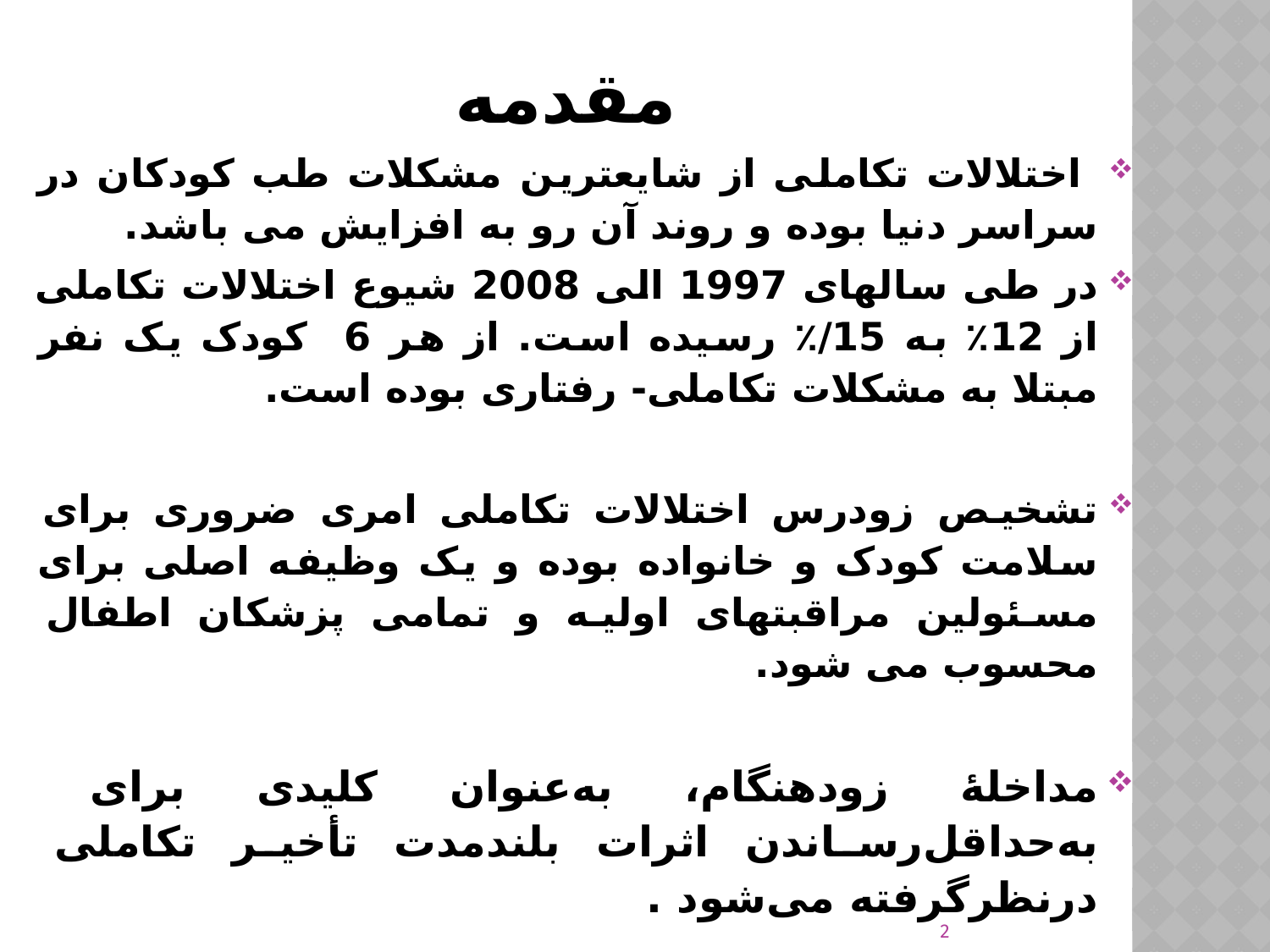

# مقدمه
 اختلالات تکاملی از شایعترین مشکلات طب کودکان در سراسر دنیا بوده و روند آن رو به افزایش می باشد.
در طی سالهای 1997 الی 2008 شیوع اختلالات تکاملی از 12٪ به 15/٪ رسیده است. از هر 6  کودک یک نفر مبتلا به مشکلات تکاملی- رفتاری بوده است.

تشخیص زودرس اختلالات تکاملی امری ضروری برای سلامت کودک و خانواده بوده و یک وظیفه اصلی برای مسئولین مراقبتهای اولیه و تمامی پزشکان اطفال محسوب می شود.

مداخلۀ زودهنگام، به‌عنوان کلیدی برای به‌حداقل‌رساندن اثرات بلندمدت تأخیر تکاملی درنظرگرفته می‌شود .

2